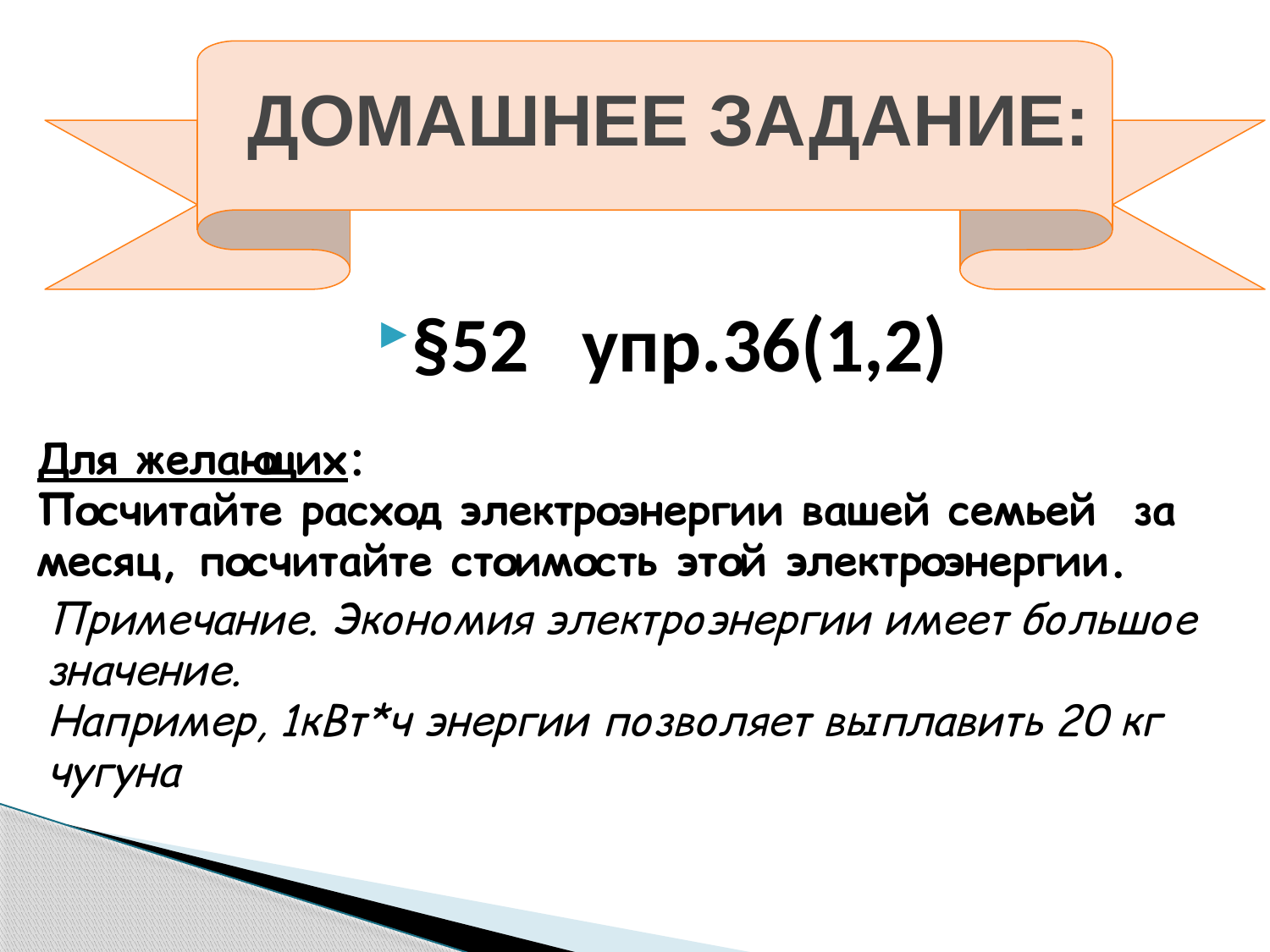

# ДОМАШНЕЕ ЗАДАНИЕ:

§52   упр.36(1,2)

Для желающих:
Посчитайте расход электроэнергии вашей семьей  за месяц, посчитайте стоимость этой электроэнергии.

Примечание. Экономия электроэнергии имеет большое значение.
Например, 1кВт*ч энергии позволяет выплавить 20 кг чугуна